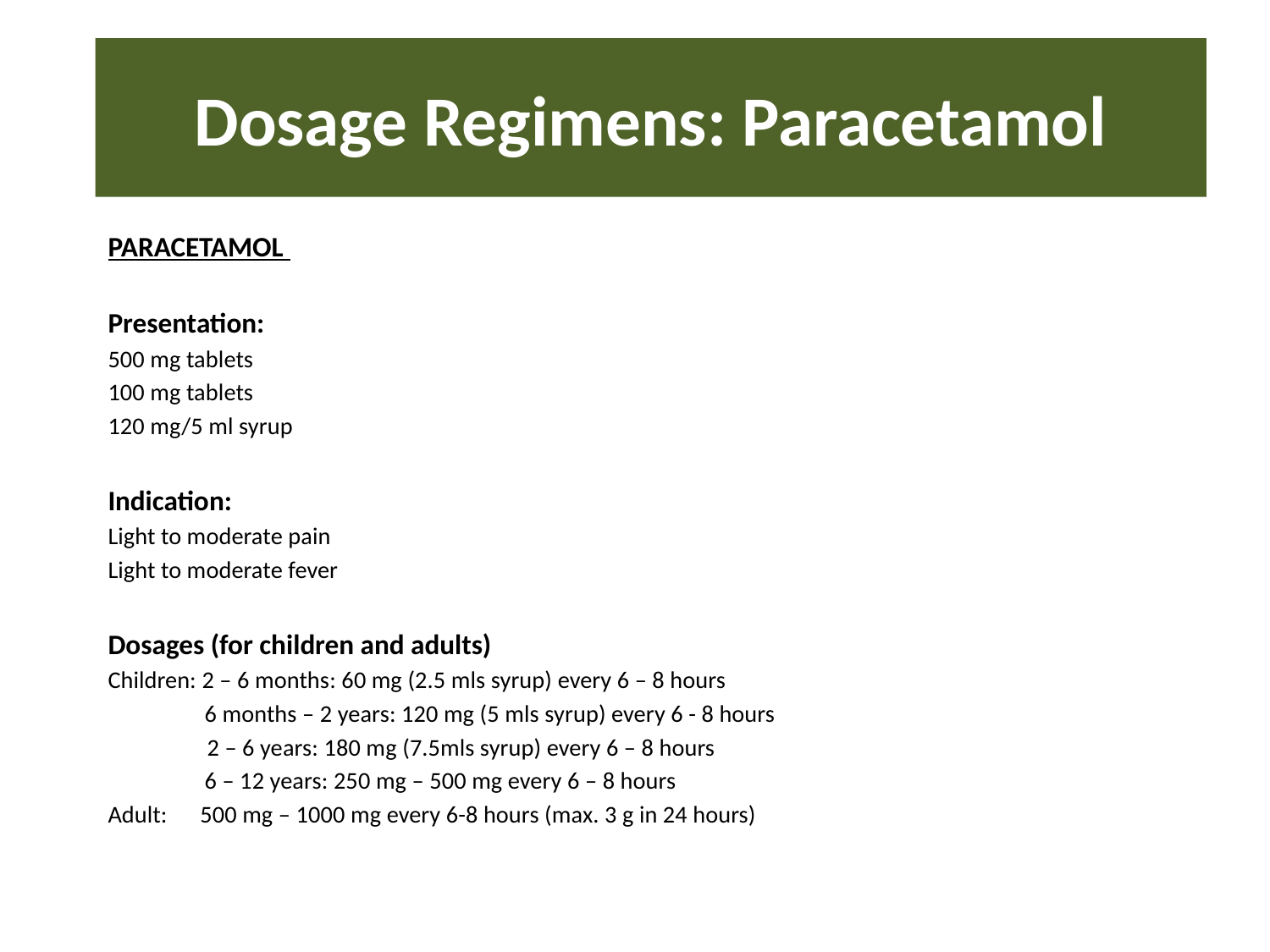

# Dosage Regimens: Paracetamol
PARACETAMOL

Presentation:
500 mg tablets
100 mg tablets
120 mg/5 ml syrup

Indication:
Light to moderate pain
Light to moderate fever

Dosages (for children and adults)
Children: 2 – 6 months: 60 mg (2.5 mls syrup) every 6 – 8 hours
	         6 months – 2 years: 120 mg (5 mls syrup) every 6 - 8 hours
                  2 – 6 years: 180 mg (7.5mls syrup) every 6 – 8 hours
	         6 – 12 years: 250 mg – 500 mg every 6 – 8 hours
Adult:      500 mg – 1000 mg every 6-8 hours (max. 3 g in 24 hours)